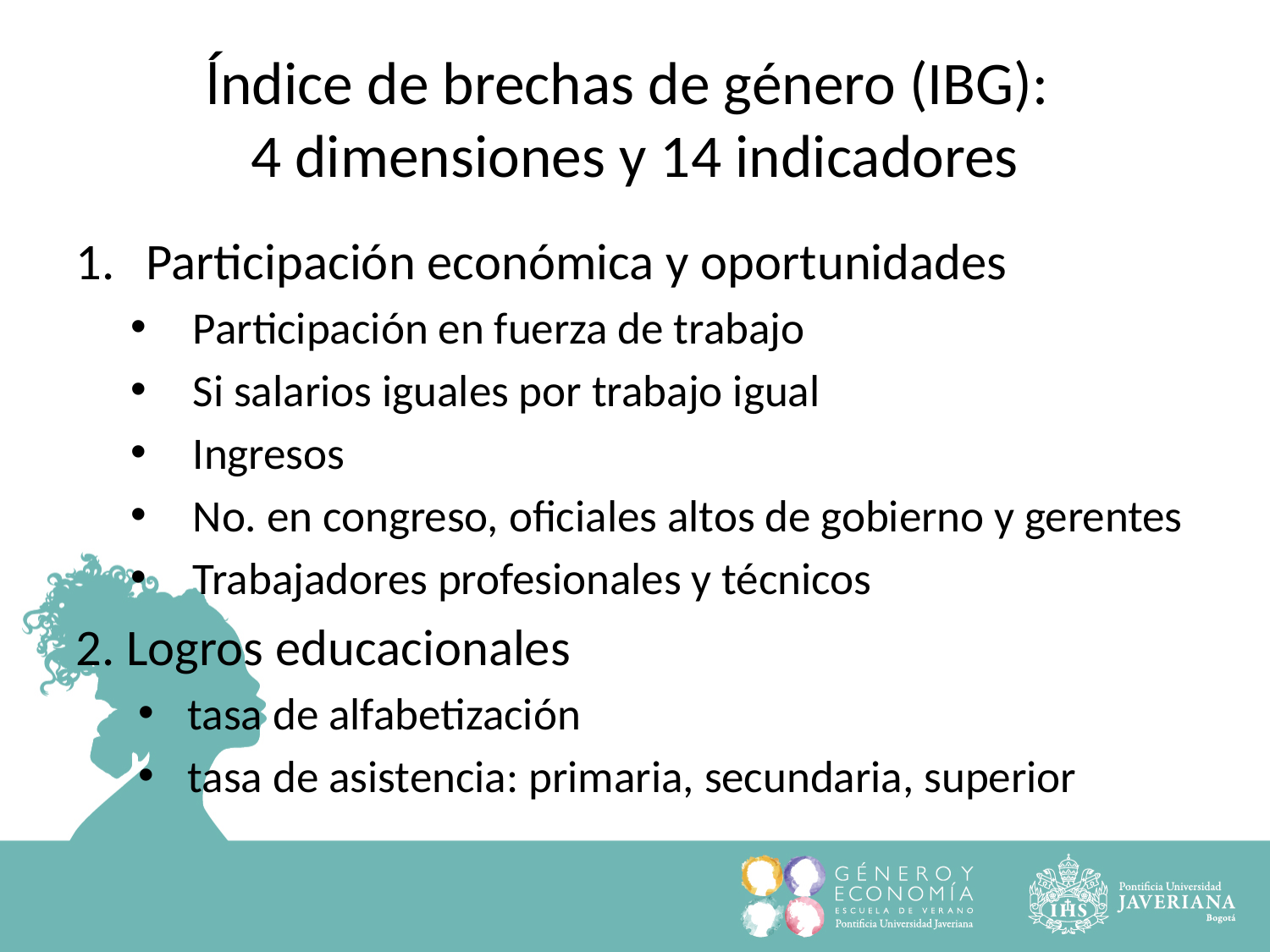

ĺndice de brechas de género (IBG):
4 dimensiones y 14 indicadores
Participación económica y oportunidades
Participación en fuerza de trabajo
Si salarios iguales por trabajo igual
Ingresos
No. en congreso, oficiales altos de gobierno y gerentes
Trabajadores profesionales y técnicos
2. Logros educacionales
 tasa de alfabetización
 tasa de asistencia: primaria, secundaria, superior